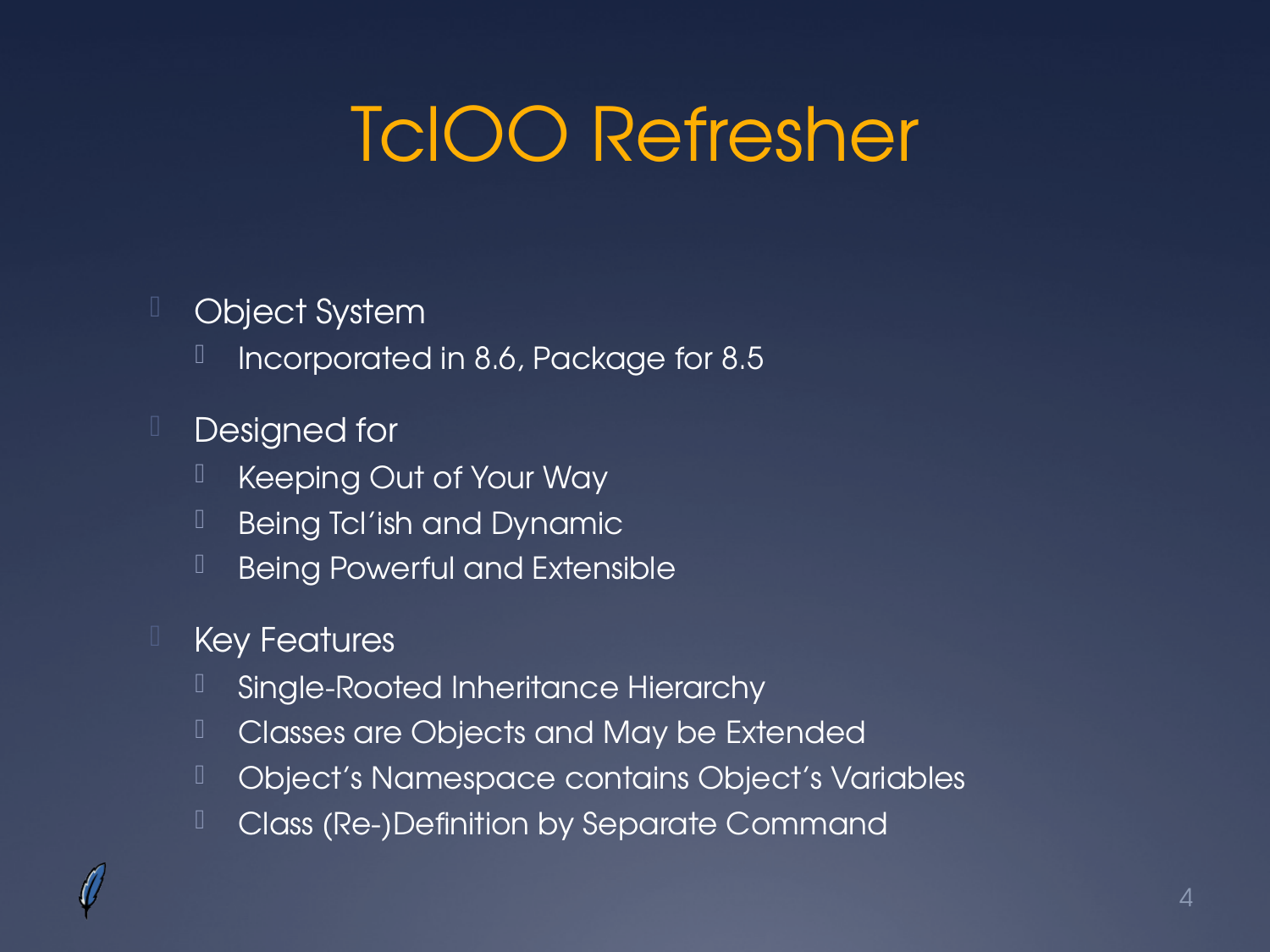

# TclOO Refresher
Object System
Incorporated in 8.6, Package for 8.5
Designed for
Keeping Out of Your Way
Being Tcl’ish and Dynamic
Being Powerful and Extensible
Key Features
Single-Rooted Inheritance Hierarchy
Classes are Objects and May be Extended
Object’s Namespace contains Object’s Variables
Class (Re-)Definition by Separate Command
4